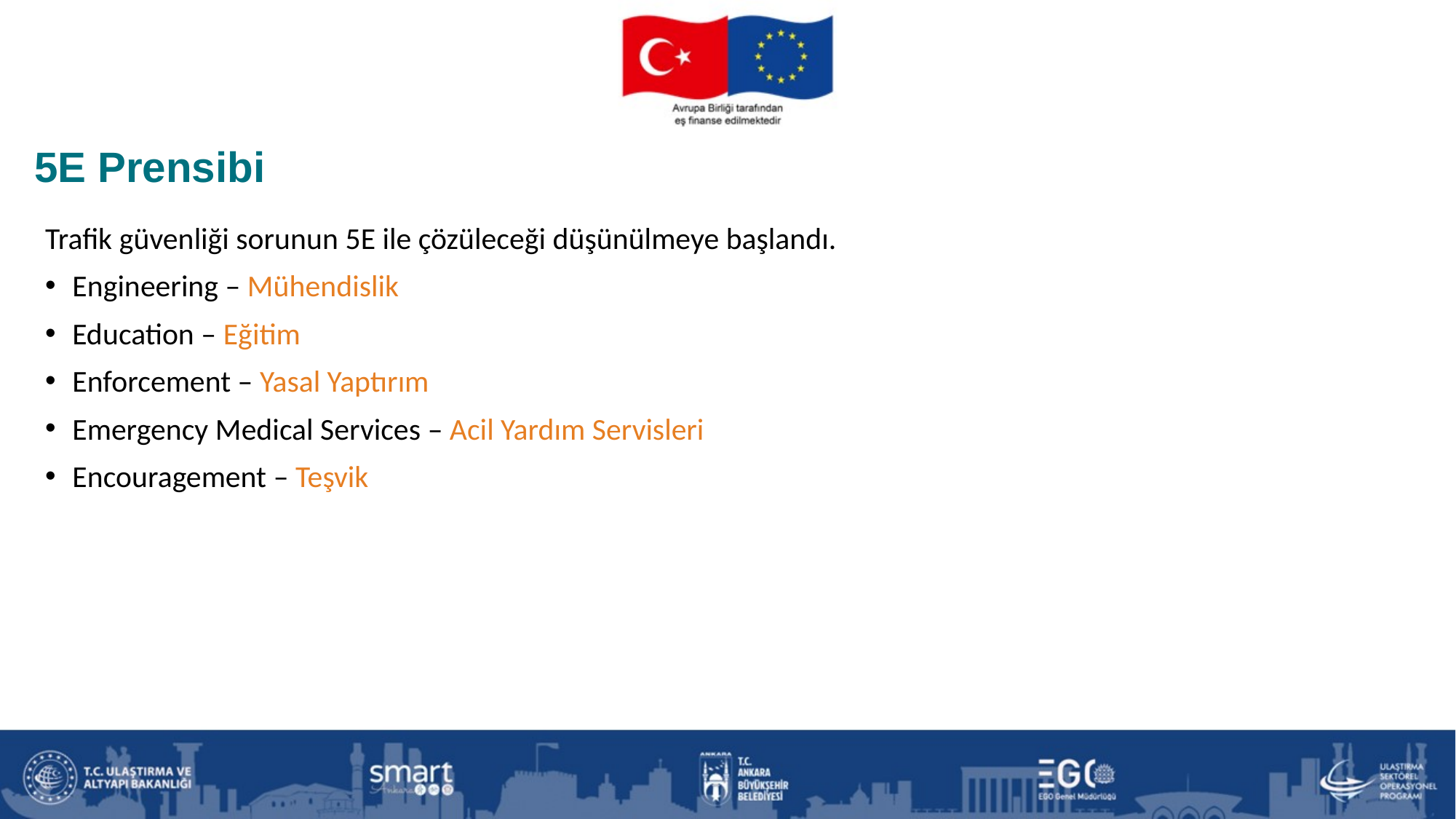

5E Prensibi

Trafik güvenliği sorunun 5E ile çözüleceği düşünülmeye başlandı.
Engineering – Mühendislik
Education – Eğitim
Enforcement – Yasal Yaptırım
Emergency Medical Services – Acil Yardım Servisleri
Encouragement – Teşvik